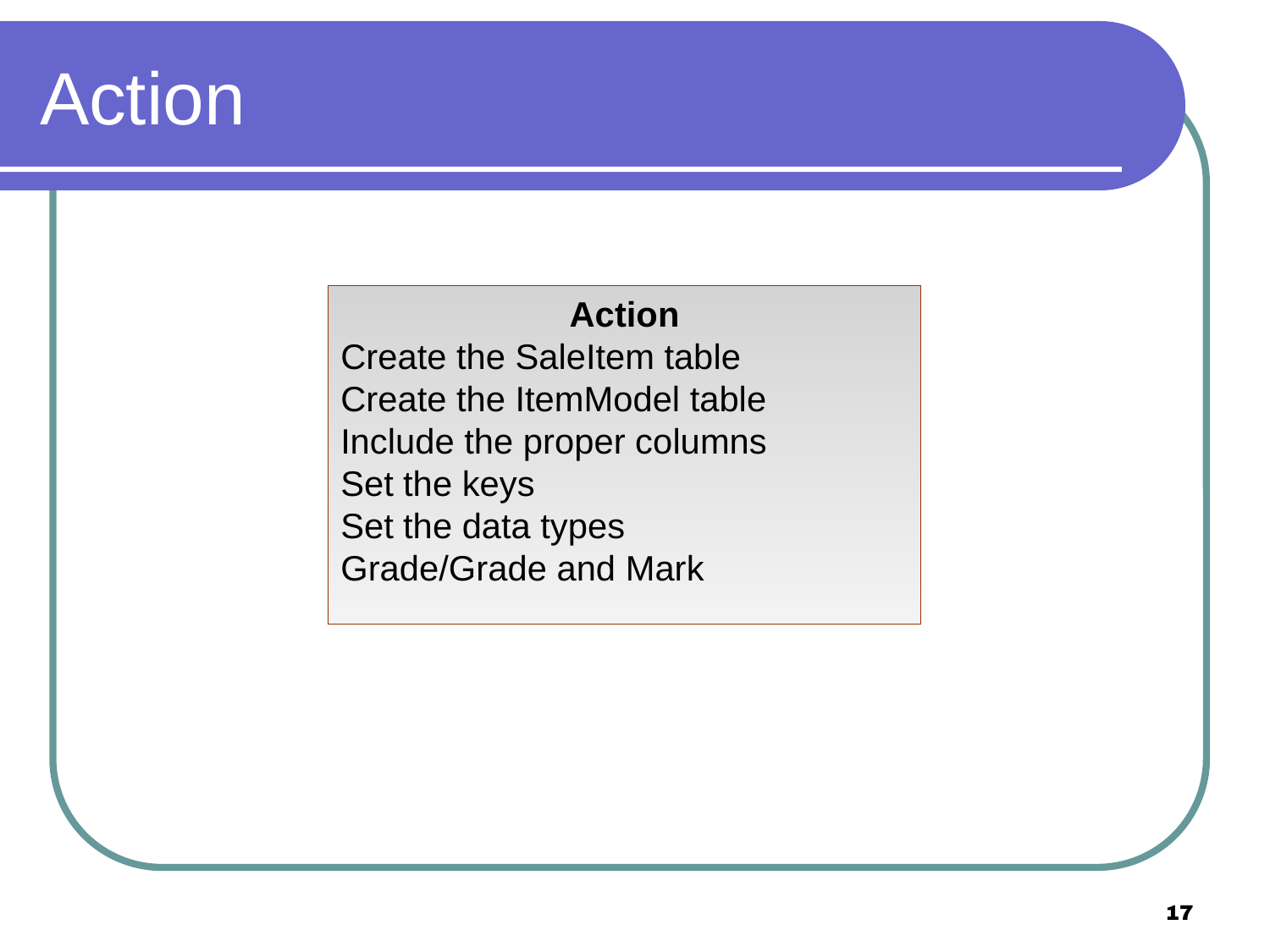

# Action
Action
Create the SaleItem table
Create the ItemModel table
Include the proper columns
Set the keys
Set the data types
Grade/Grade and Mark
17